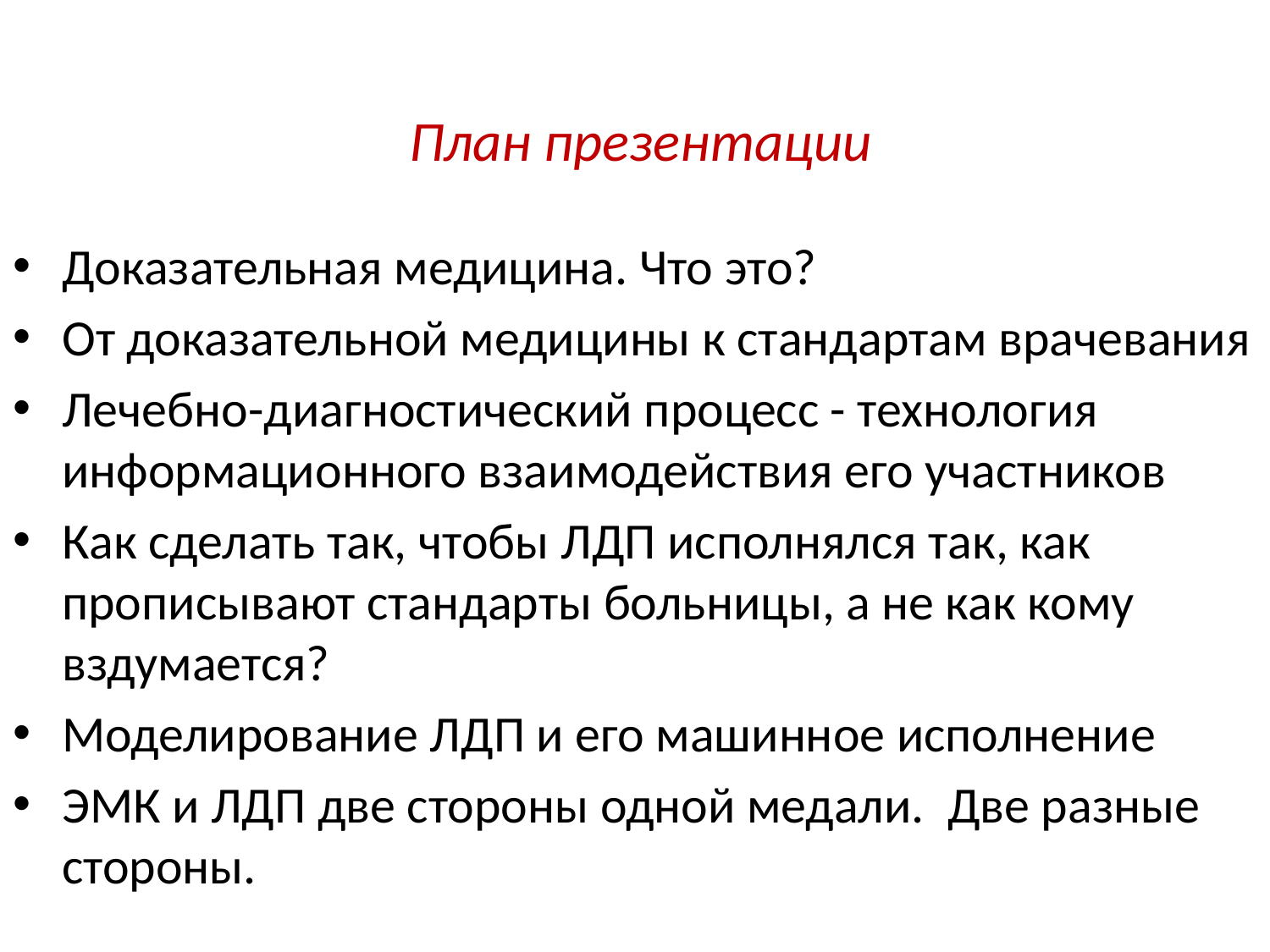

# План презентации
Доказательная медицина. Что это?
От доказательной медицины к стандартам врачевания
Лечебно-диагностический процесс - технология информационного взаимодействия его участников
Как сделать так, чтобы ЛДП исполнялся так, как прописывают стандарты больницы, а не как кому вздумается?
Моделирование ЛДП и его машинное исполнение
ЭМК и ЛДП две стороны одной медали.  Две разные стороны.